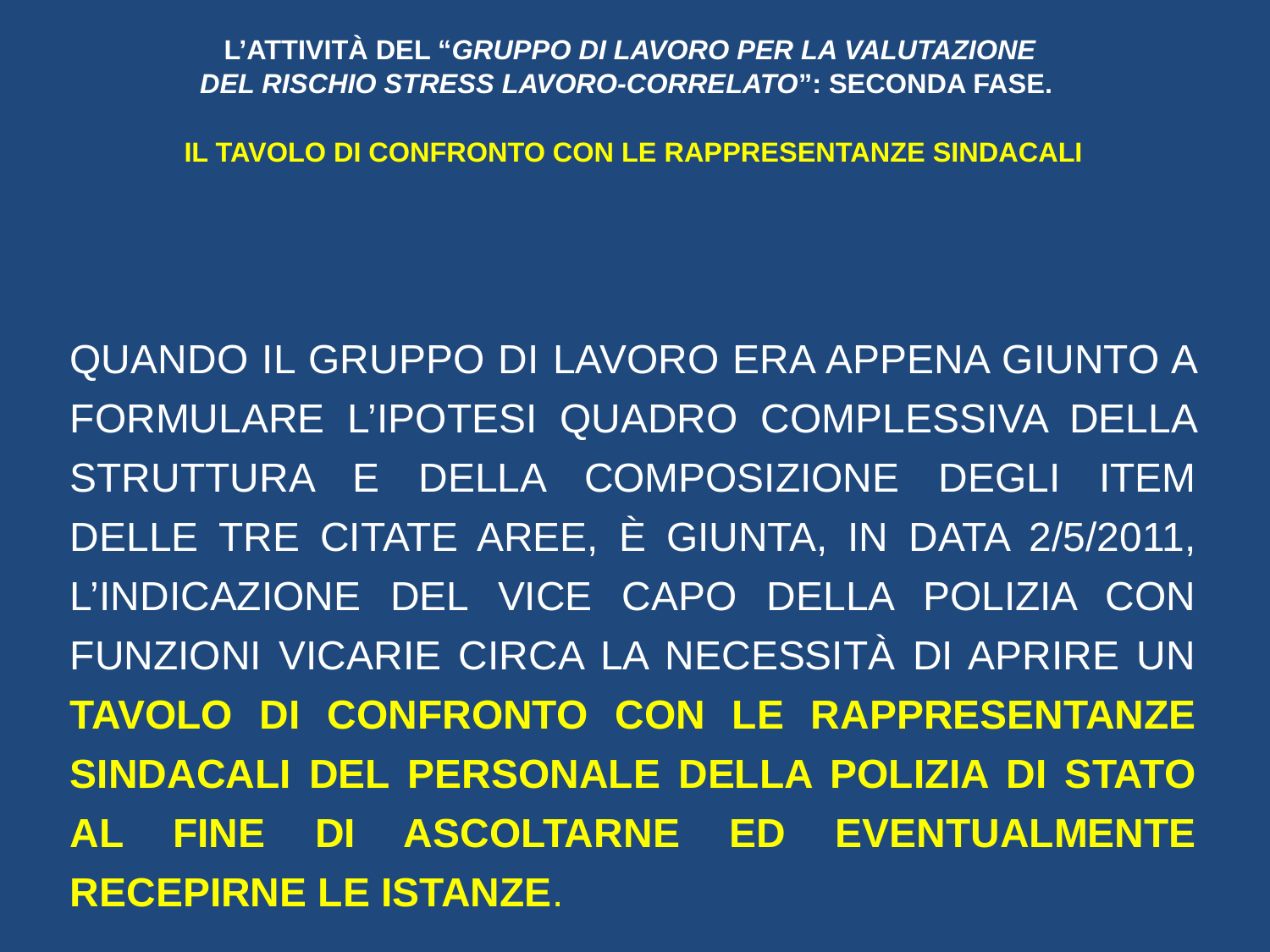

# L’ATTIVITÀ DEL “GRUPPO DI LAVORO PER LA VALUTAZIONE DEL RISCHIO STRESS LAVORO-CORRELATO”: SECONDA FASE. IL TAVOLO DI CONFRONTO CON LE RAPPRESENTANZE SINDACALI
QUANDO IL GRUPPO DI LAVORO ERA APPENA GIUNTO A FORMULARE L’IPOTESI QUADRO COMPLESSIVA DELLA STRUTTURA E DELLA COMPOSIZIONE DEGLI ITEM DELLE TRE CITATE AREE, È GIUNTA, IN DATA 2/5/2011, L’INDICAZIONE DEL VICE CAPO DELLA POLIZIA CON FUNZIONI VICARIE CIRCA LA NECESSITÀ DI APRIRE UN TAVOLO DI CONFRONTO CON LE RAPPRESENTANZE SINDACALI DEL PERSONALE DELLA POLIZIA DI STATO AL FINE DI ASCOLTARNE ED EVENTUALMENTE RECEPIRNE LE ISTANZE.